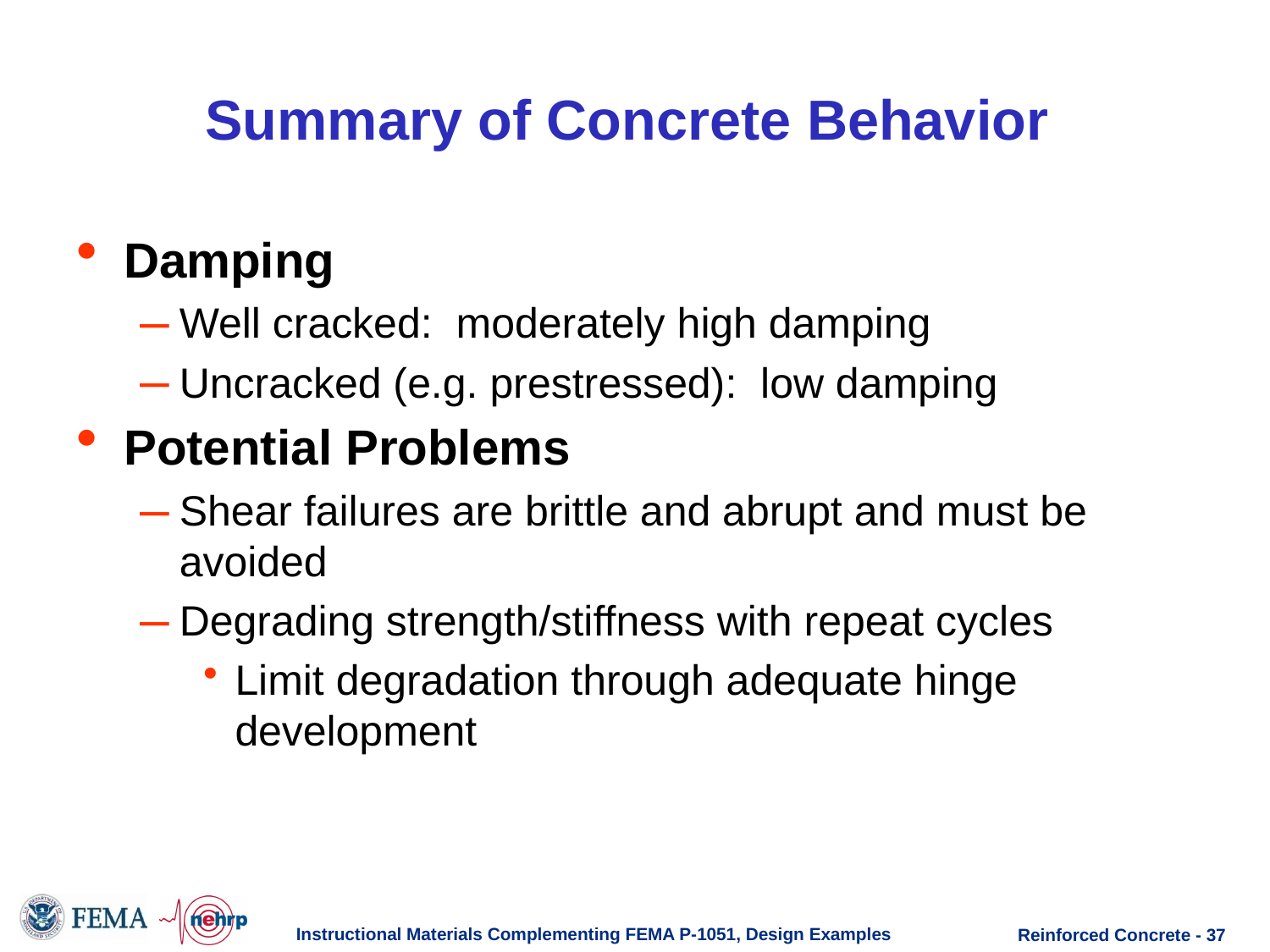

# Summary of Concrete Behavior
Damping
Well cracked:  moderately high damping
Uncracked (e.g. prestressed):  low damping
Potential Problems
Shear failures are brittle and abrupt and must be avoided
Degrading strength/stiffness with repeat cycles
Limit degradation through adequate hinge development
Instructional Materials Complementing FEMA P-1051, Design Examples